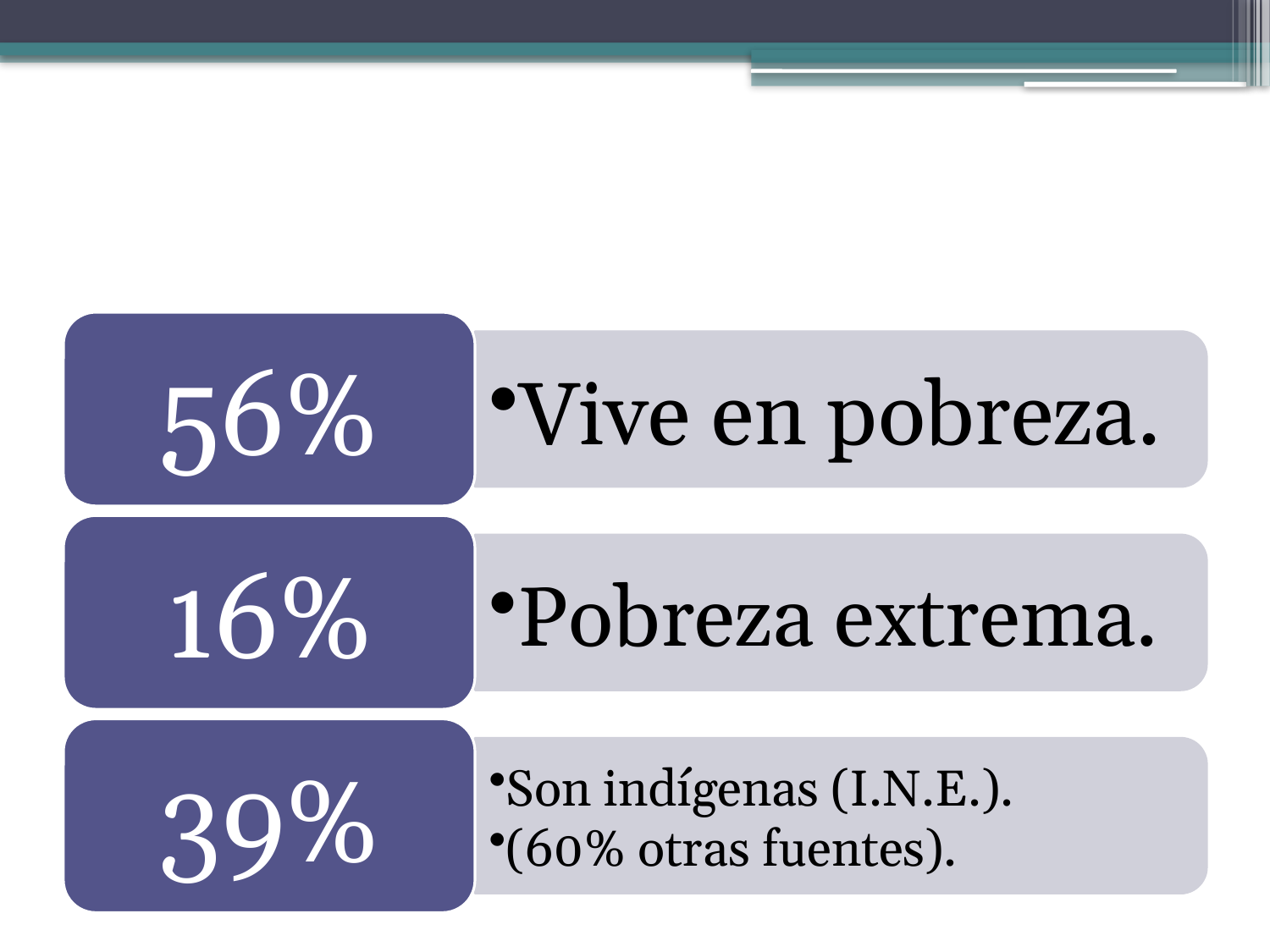

#
56%
Vive en pobreza.
16%
Pobreza extrema.
39%
Son indígenas (I.N.E.).
(60% otras fuentes).